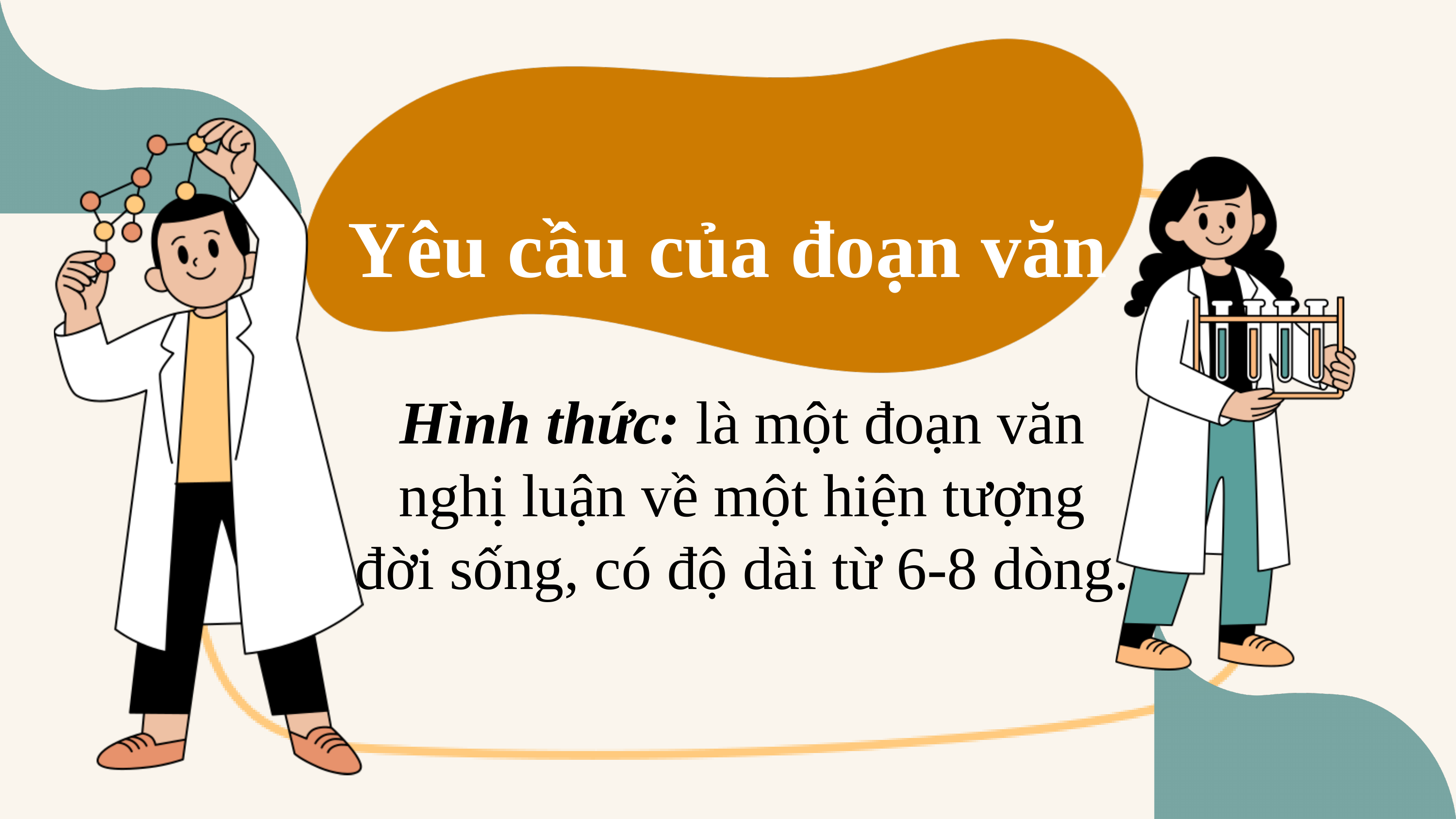

Yêu cầu của đoạn văn

Hình thức: là một đoạn văn nghị luận về một hiện tượng đời sống, có độ dài từ 6-8 dòng.